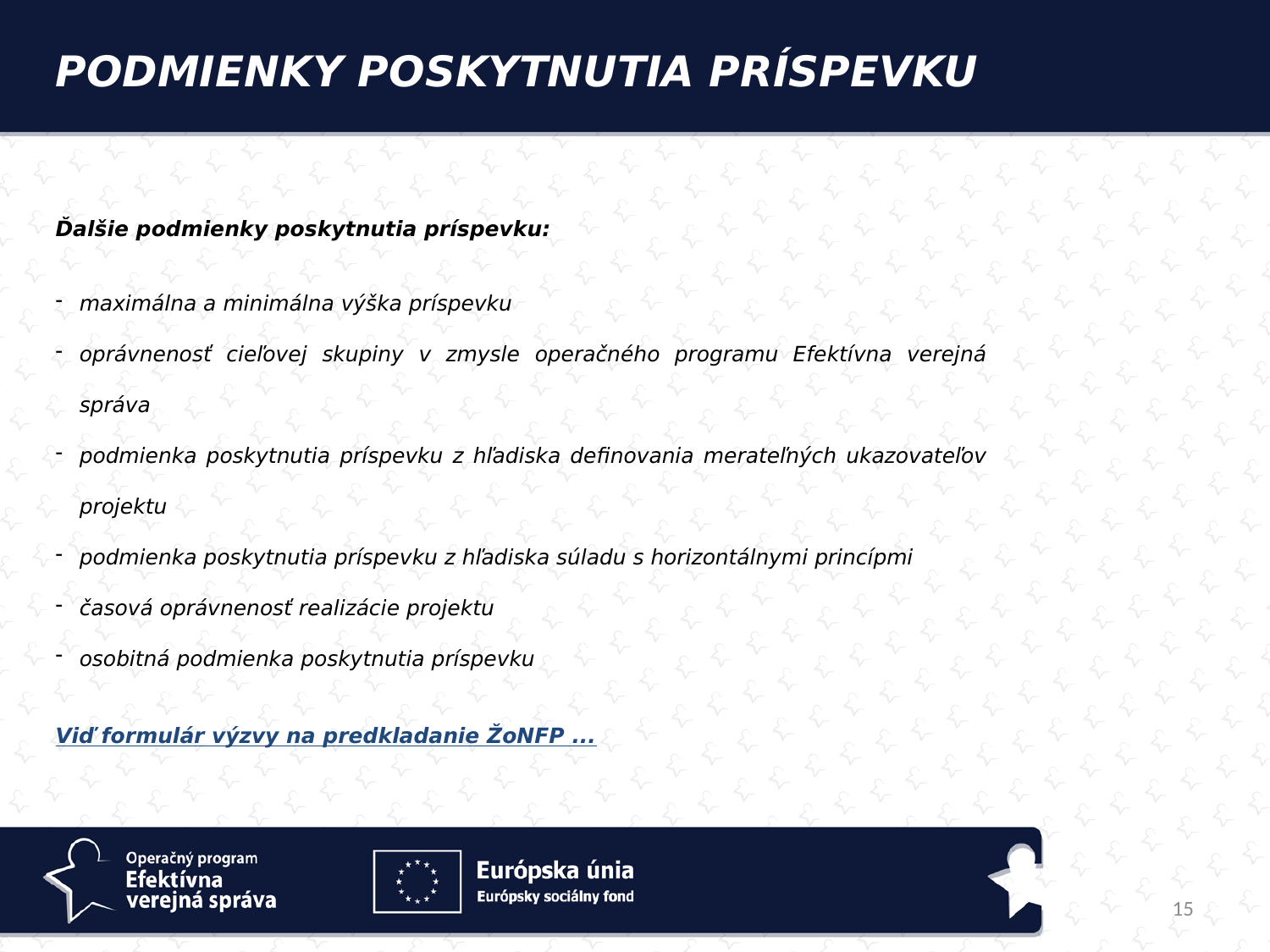

Podmienky poskytnutia príspevku
Ďalšie podmienky poskytnutia príspevku:

maximálna a minimálna výška príspevku
oprávnenosť cieľovej skupiny v zmysle operačného programu Efektívna verejná správa
podmienka poskytnutia príspevku z hľadiska definovania merateľných ukazovateľov projektu
podmienka poskytnutia príspevku z hľadiska súladu s horizontálnymi princípmi
časová oprávnenosť realizácie projektu
osobitná podmienka poskytnutia príspevku

Viď formulár výzvy na predkladanie ŽoNFP ...

15